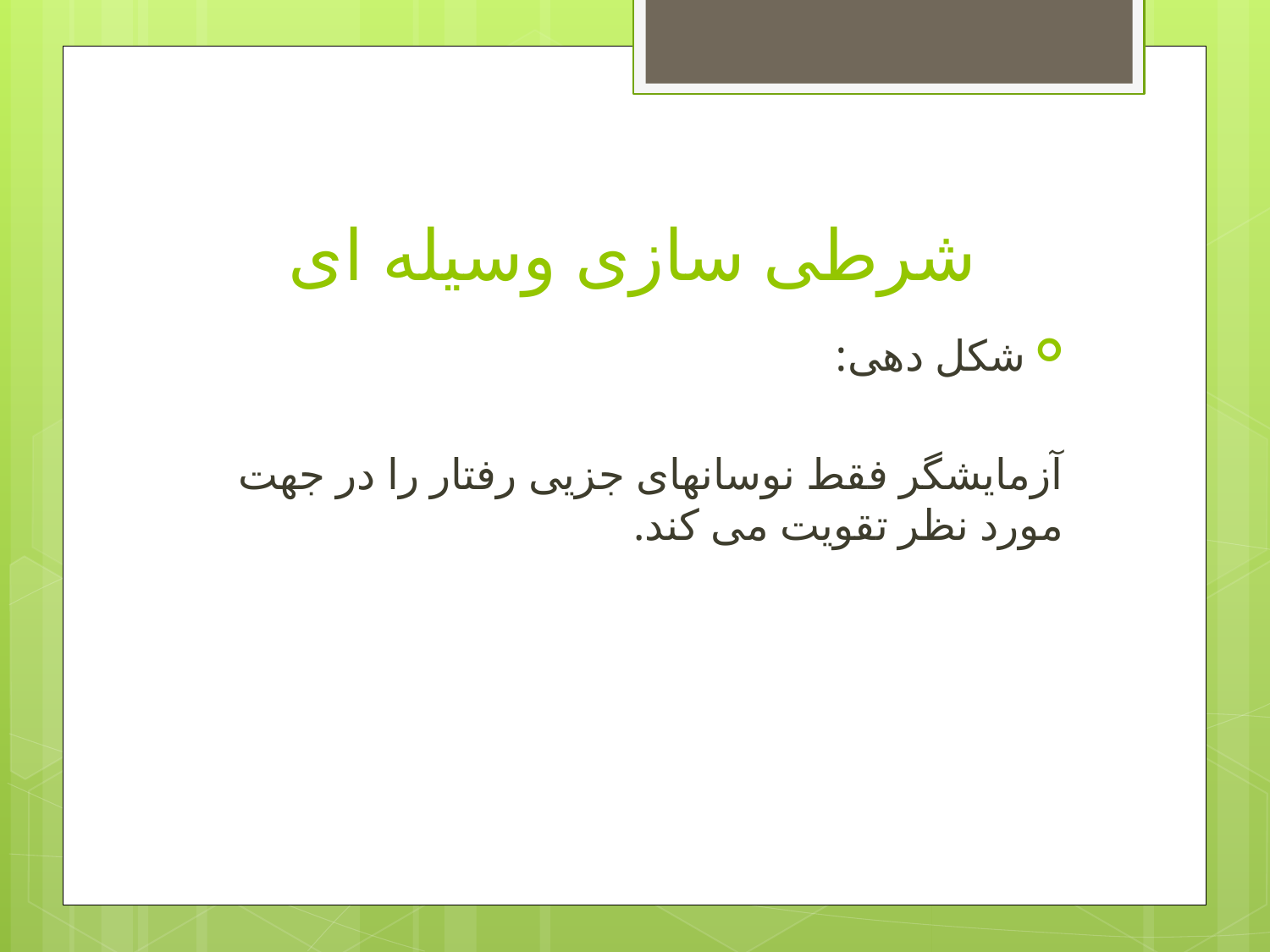

# شرطی سازی وسیله ای
شکل دهی:

آزمایشگر فقط نوسانهای جزیی رفتار را در جهت مورد نظر تقویت می کند.